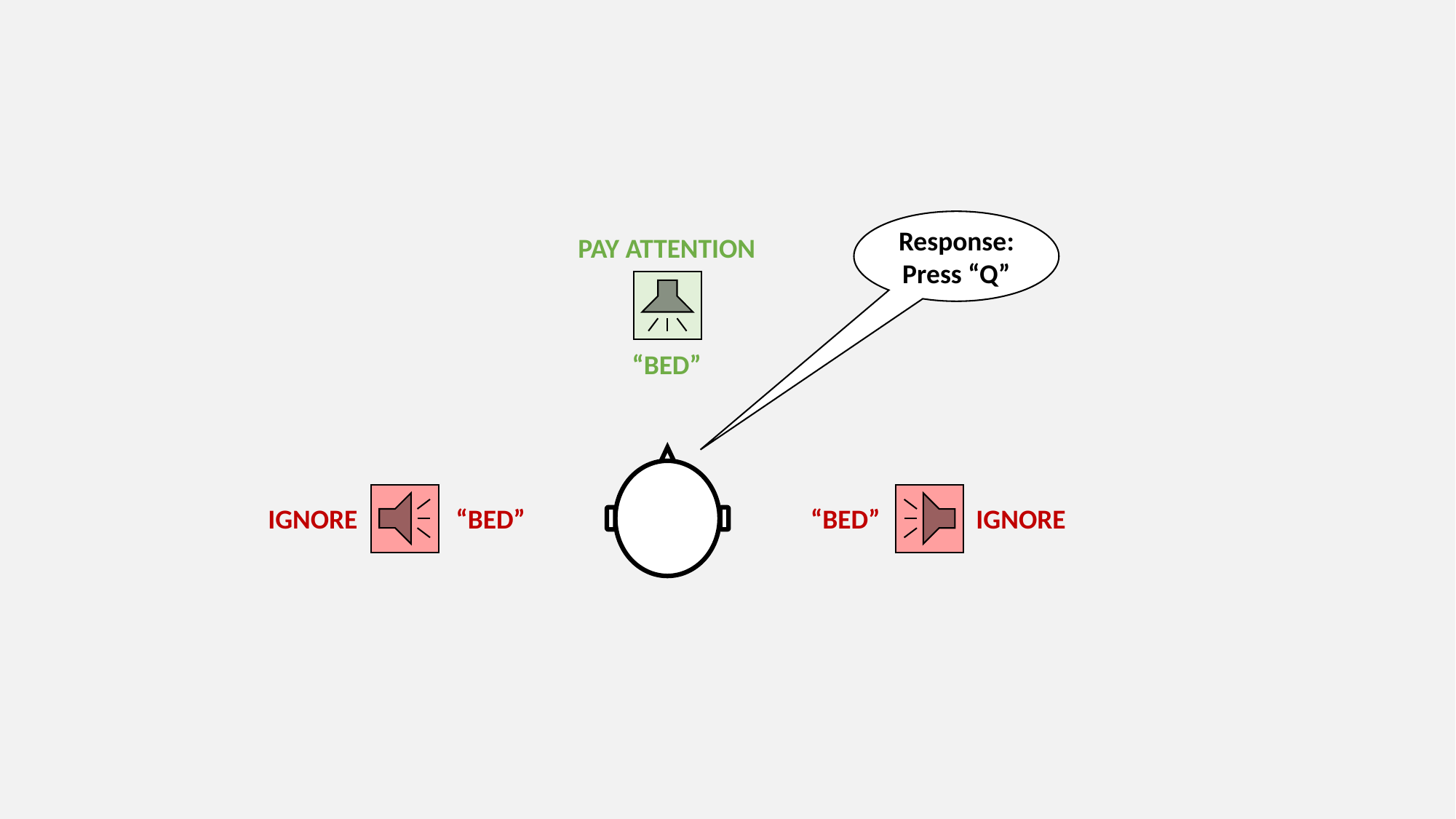

Response:
Press “Q”
PAY ATTENTION

“BED”

IGNORE
“BED”
“BED”
IGNORE